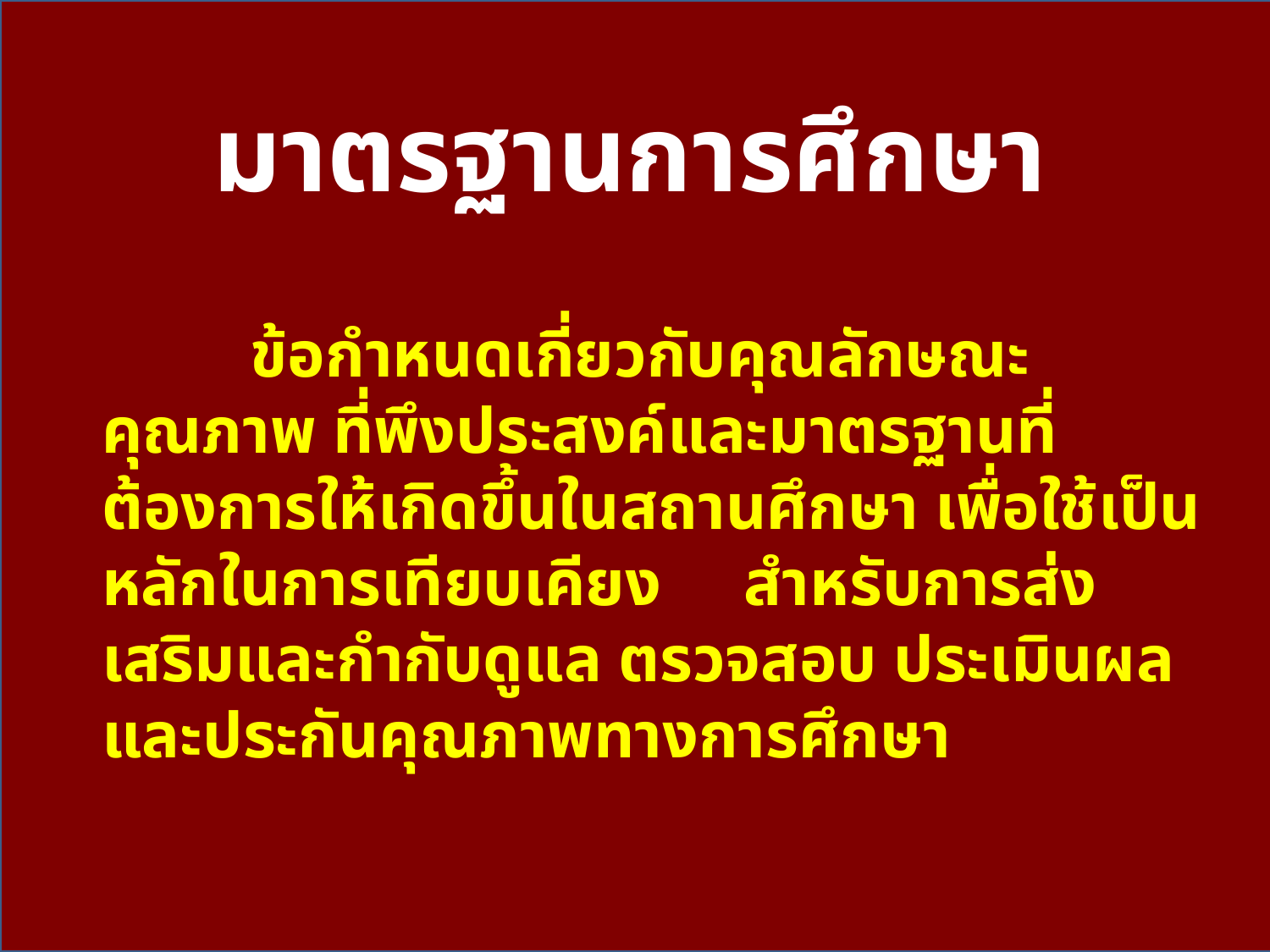

มาตรฐานการศึกษา
         ข้อกำหนดเกี่ยวกับคุณลักษณะ คุณภาพ ที่พึงประสงค์และมาตรฐานที่ต้องการให้เกิดขึ้นในสถานศึกษา เพื่อใช้เป็นหลักในการเทียบเคียง     สำหรับการส่งเสริมและกำกับดูแล ตรวจสอบ ประเมินผล และประกันคุณภาพทางการศึกษา